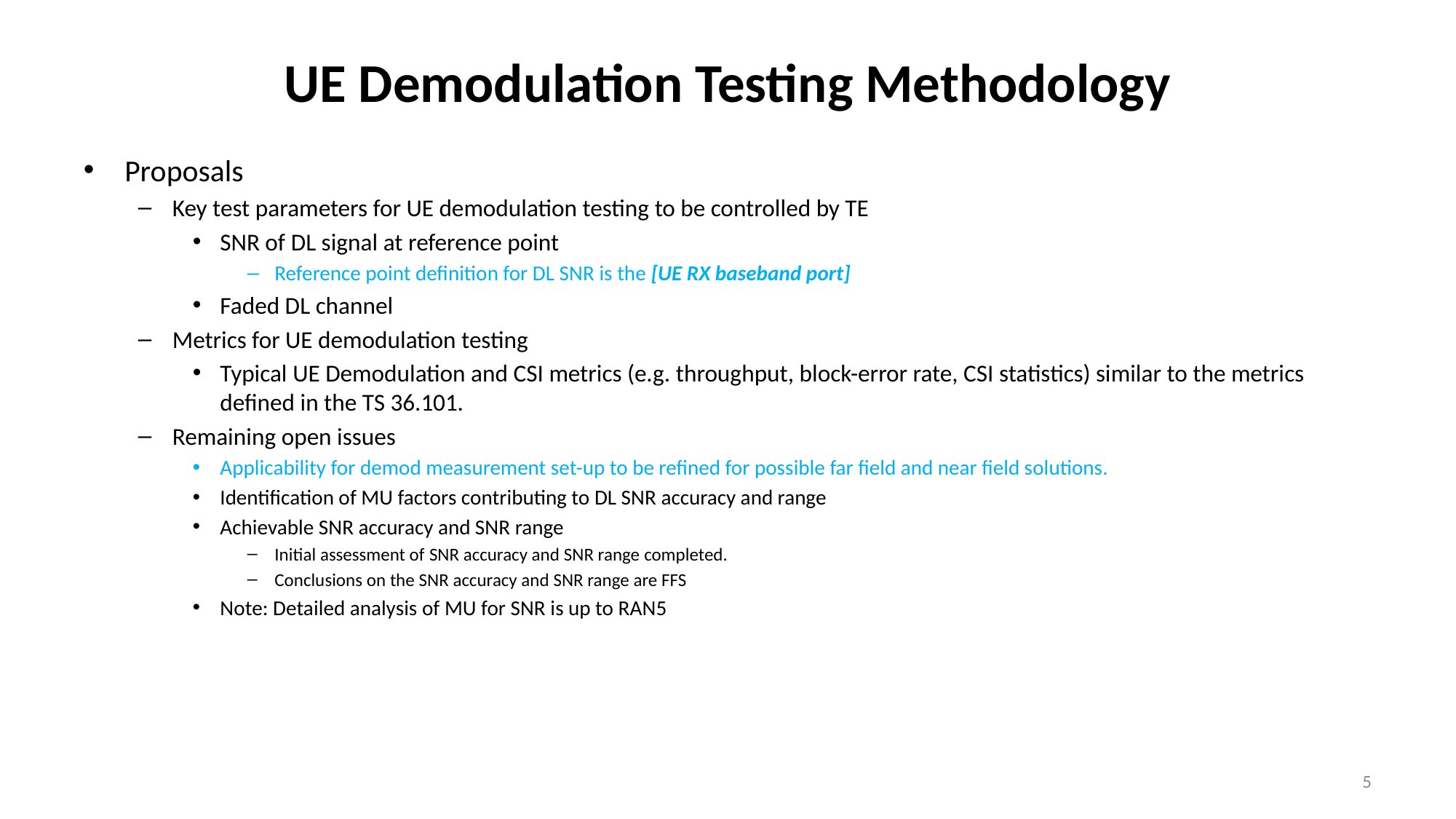

# UE Demodulation Testing Methodology
Proposals
Key test parameters for UE demodulation testing to be controlled by TE
SNR of DL signal at reference point
Reference point definition for DL SNR is the [UE RX baseband port]
Faded DL channel
Metrics for UE demodulation testing
Typical UE Demodulation and CSI metrics (e.g. throughput, block-error rate, CSI statistics) similar to the metrics defined in the TS 36.101.
Remaining open issues
Applicability for demod measurement set-up to be refined for possible far field and near field solutions.
Identification of MU factors contributing to DL SNR accuracy and range
Achievable SNR accuracy and SNR range
Initial assessment of SNR accuracy and SNR range completed.
Conclusions on the SNR accuracy and SNR range are FFS
Note: Detailed analysis of MU for SNR is up to RAN5

5